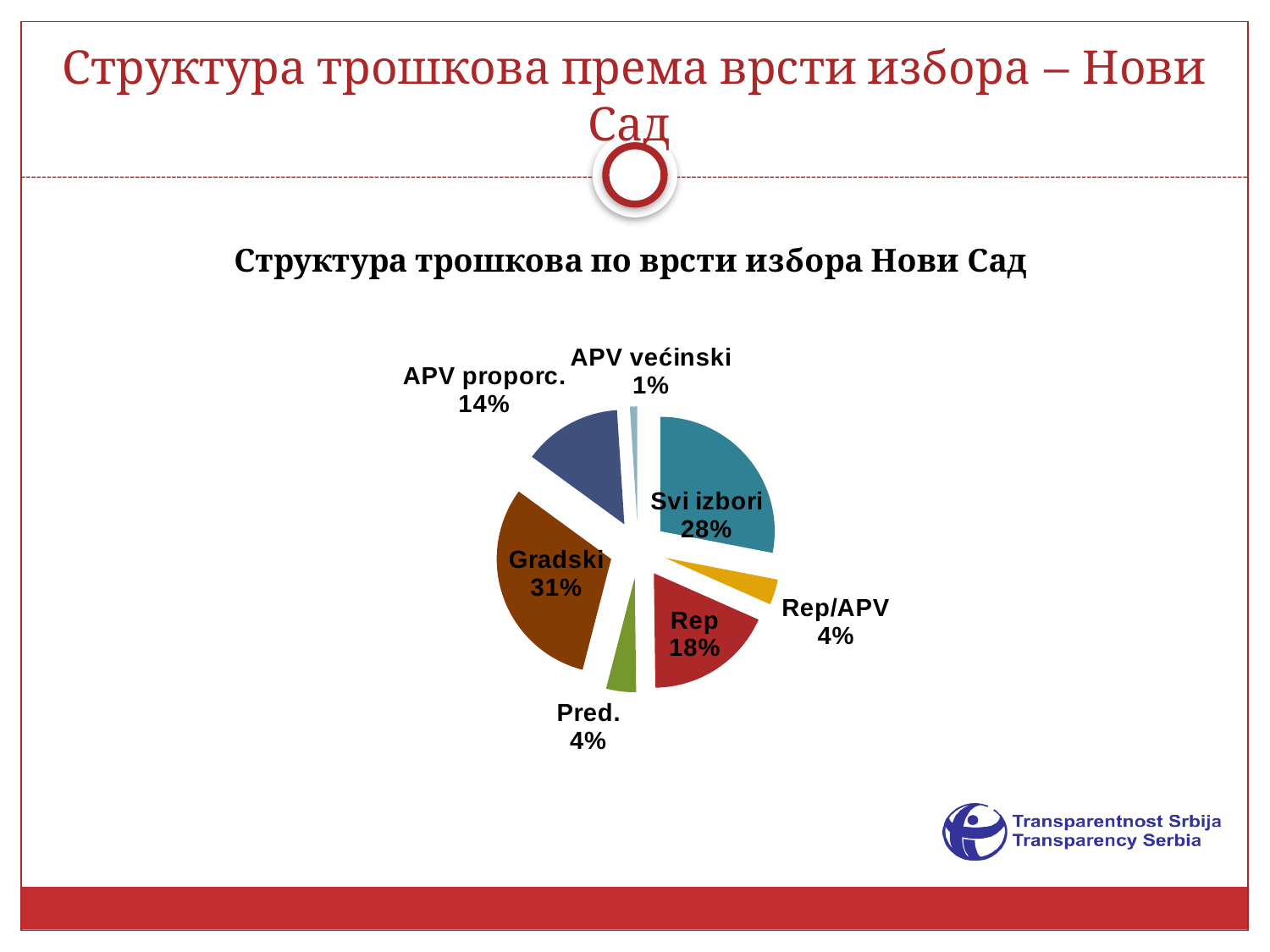

# Структура трошкова према врсти избора – Нови Сад

### Chart: Структура трошкова по врсти избора Нови Сад

| Category |  |  |  |
|---|---|---|---|
| Svi izbori | 9618.000000000005 | 28.03705625484629 | 48090.00000000003 |
| Rep/APV | 1236.1999999999998 | 3.603598351241523 | 6180.999999999999 |
| Rep | 6227.2000000000035 | 18.15266757227894 | 31136.00000000002 |
| Pred. | 1451.3999999999999 | 4.230919468526085 | 7256.999999999999 |
| Gradski | 10641.000000000007 | 31.01916361071111 | 53205.00000000004 |
| APV proporc. | 4777.599999999999 | 13.926995213469906 | 23887.999999999996 |
| APV većinski | 353.2 | 1.0295995289261495 | 1766.0 |